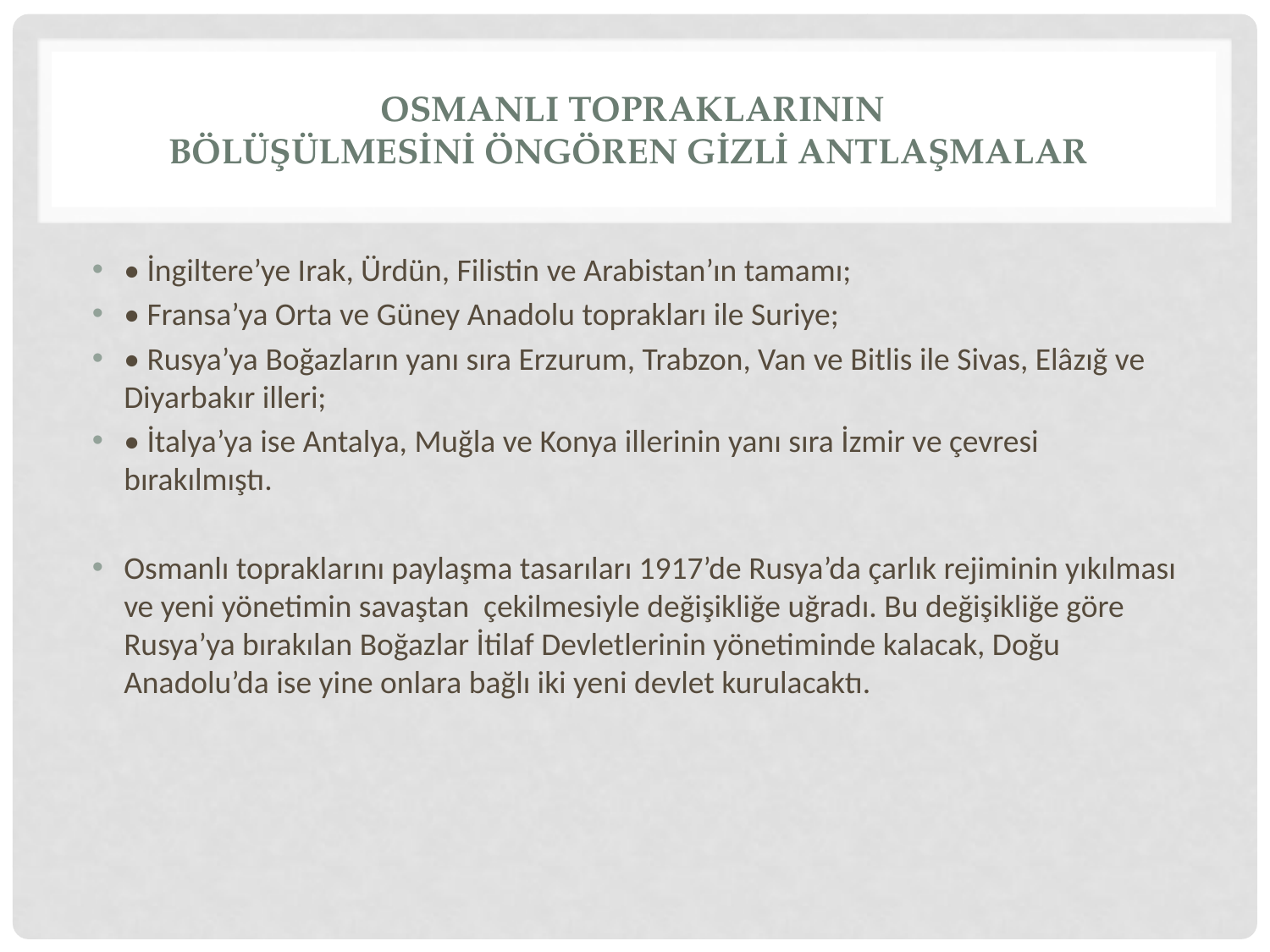

# Osmanlı topraklarının bölüşülmesini öngören gizli antlaşmalar
• İngiltere’ye Irak, Ürdün, Filistin ve Arabistan’ın tamamı;
• Fransa’ya Orta ve Güney Anadolu toprakları ile Suriye;
• Rusya’ya Boğazların yanı sıra Erzurum, Trabzon, Van ve Bitlis ile Sivas, Elâzığ ve Diyarbakır illeri;
• İtalya’ya ise Antalya, Muğla ve Konya illerinin yanı sıra İzmir ve çevresi bırakılmıştı.

Osmanlı topraklarını paylaşma tasarıları 1917’de Rusya’da çarlık rejiminin yıkılması ve yeni yönetimin savaştan  çekilmesiyle değişikliğe uğradı. Bu değişikliğe göre Rusya’ya bırakılan Boğazlar İtilaf Devletlerinin yönetiminde kalacak, Doğu Anadolu’da ise yine onlara bağlı iki yeni devlet kurulacaktı.